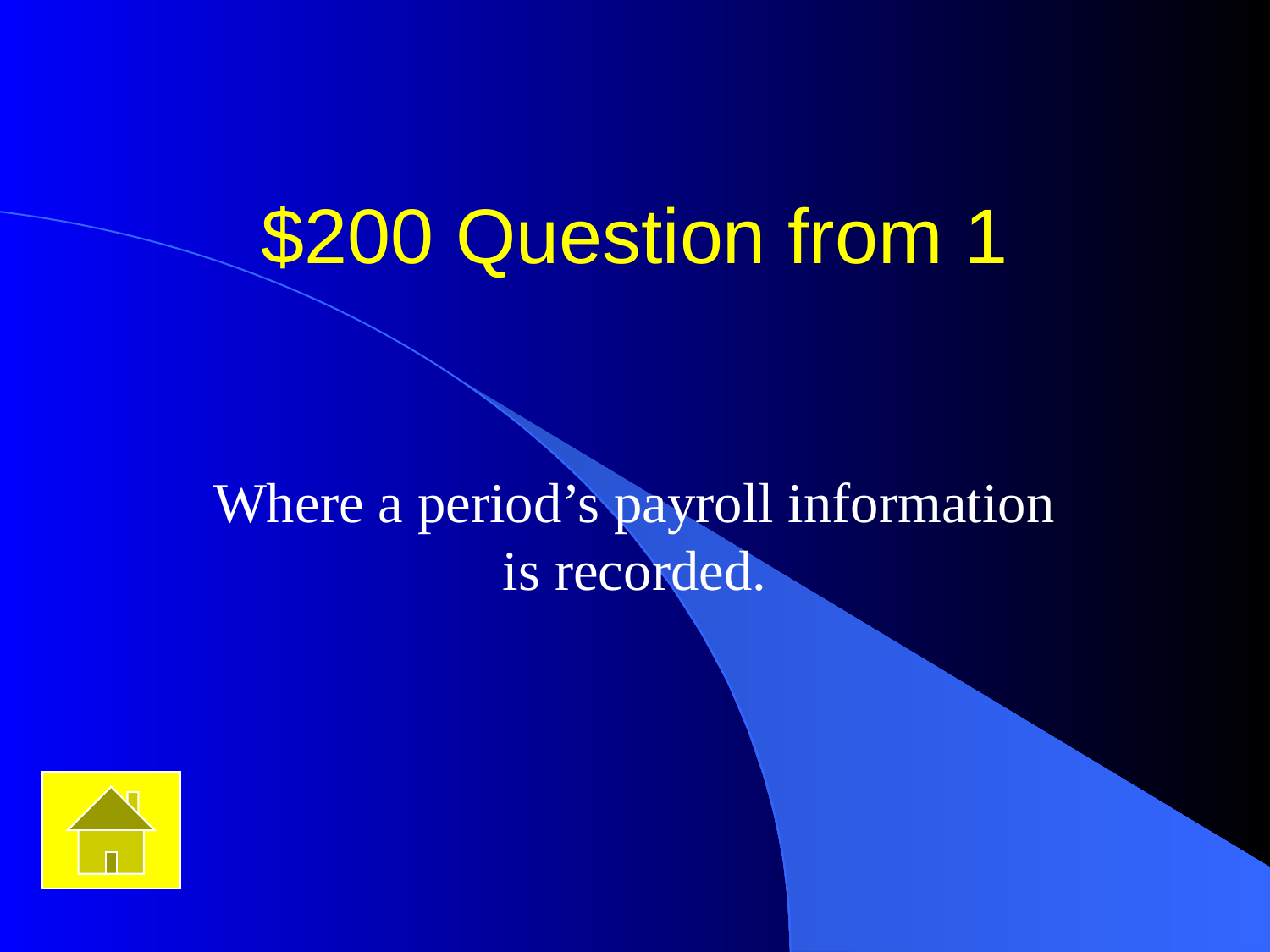

# $200 Question from 1
Where a period’s payroll information is recorded.